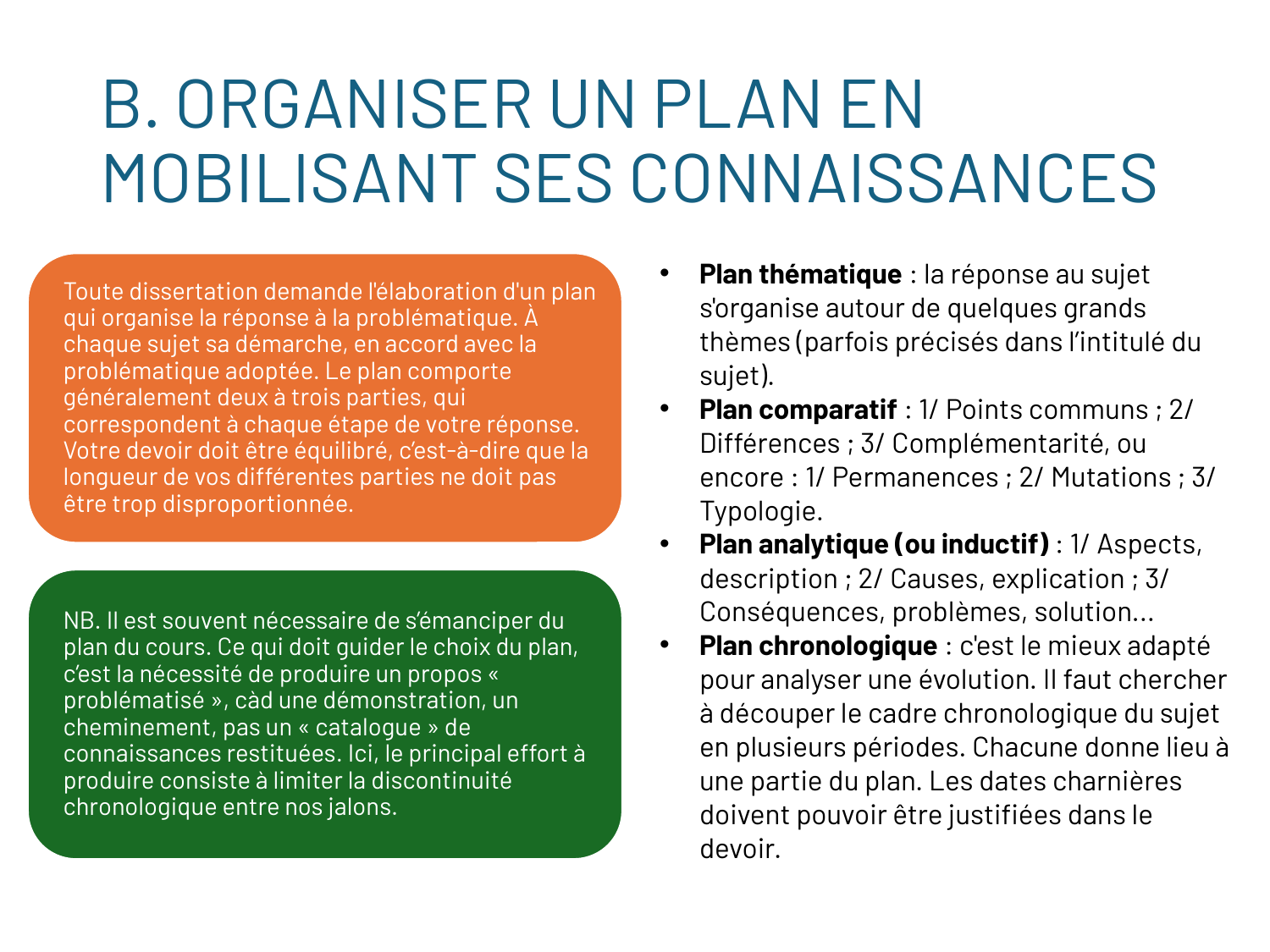

# B. ORGANISER UN PLAN EN MOBILISANT SES CONNAISSANCES
Toute dissertation demande l'élaboration d'un plan qui organise la réponse à la problématique. À chaque sujet sa démarche, en accord avec la problématique adoptée. Le plan comporte généralement deux à trois parties, qui correspondent à chaque étape de votre réponse. Votre devoir doit être équilibré, c’est-à-dire que la longueur de vos différentes parties ne doit pas être trop disproportionnée.
NB. Il est souvent nécessaire de s’émanciper du plan du cours. Ce qui doit guider le choix du plan, c’est la nécessité de produire un propos « problématisé », càd une démonstration, un cheminement, pas un « catalogue » de connaissances restituées. Ici, le principal effort à produire consiste à limiter la discontinuité chronologique entre nos jalons.
Plan thématique : la réponse au sujet s'organise autour de quelques grands thèmes (parfois précisés dans l’intitulé du sujet).
Plan comparatif : 1/ Points communs ; 2/ Différences ; 3/ Complémentarité, ou encore : 1/ Permanences ; 2/ Mutations ; 3/ Typologie.
Plan analytique (ou inductif) : 1/ Aspects, description ; 2/ Causes, explication ; 3/ Conséquences, problèmes, solution...
Plan chronologique : c'est le mieux adapté pour analyser une évolution. II faut chercher à découper le cadre chronologique du sujet en plusieurs périodes. Chacune donne lieu à une partie du plan. Les dates charnières doivent pouvoir être justifiées dans le devoir.